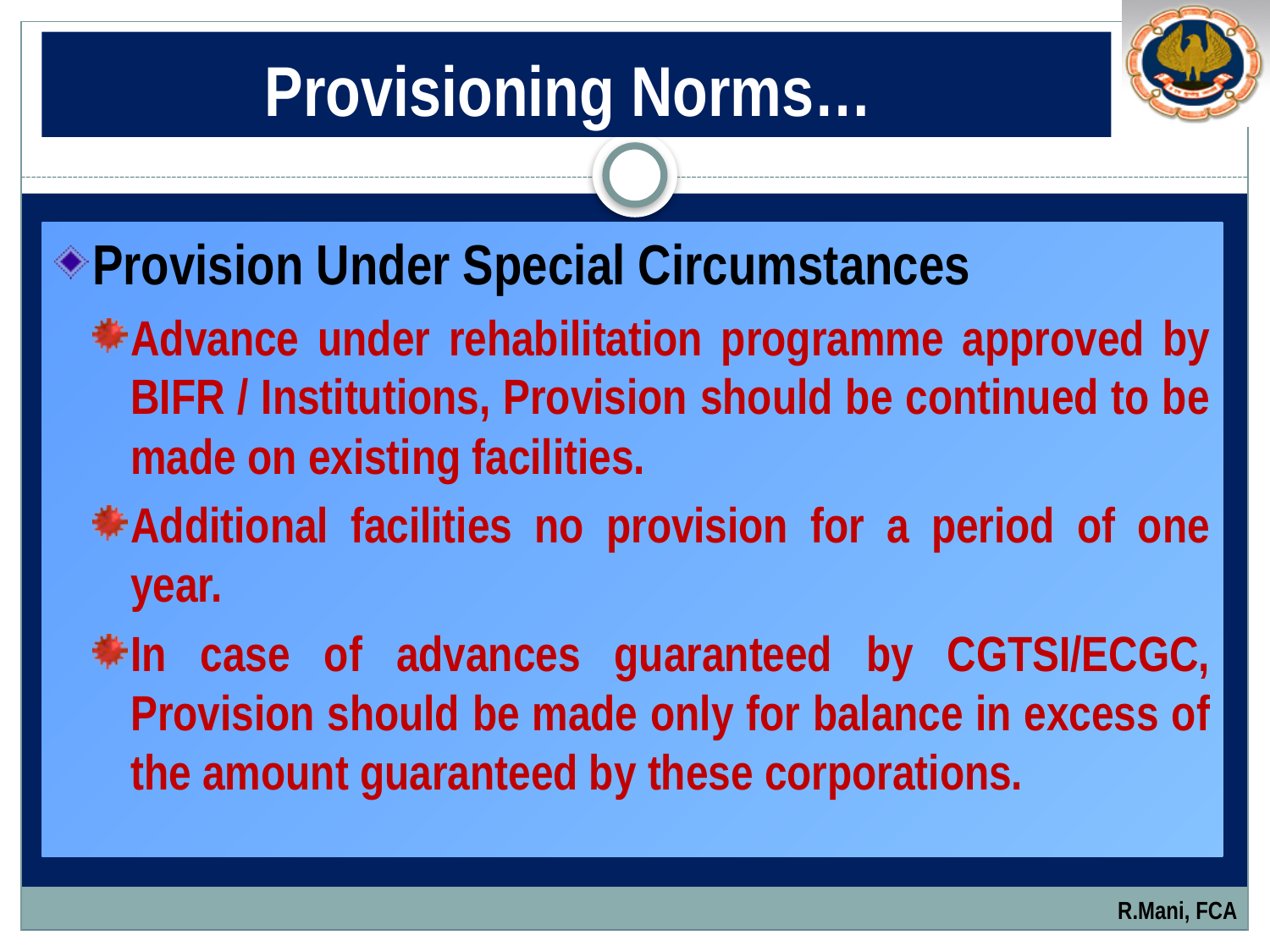

# Provisioning Norms…
Provision Under Special Circumstances
Advance under rehabilitation programme approved by BIFR / Institutions, Provision should be continued to be made on existing facilities.
Additional facilities no provision for a period of one year.
In case of advances guaranteed by CGTSI/ECGC, Provision should be made only for balance in excess of the amount guaranteed by these corporations.